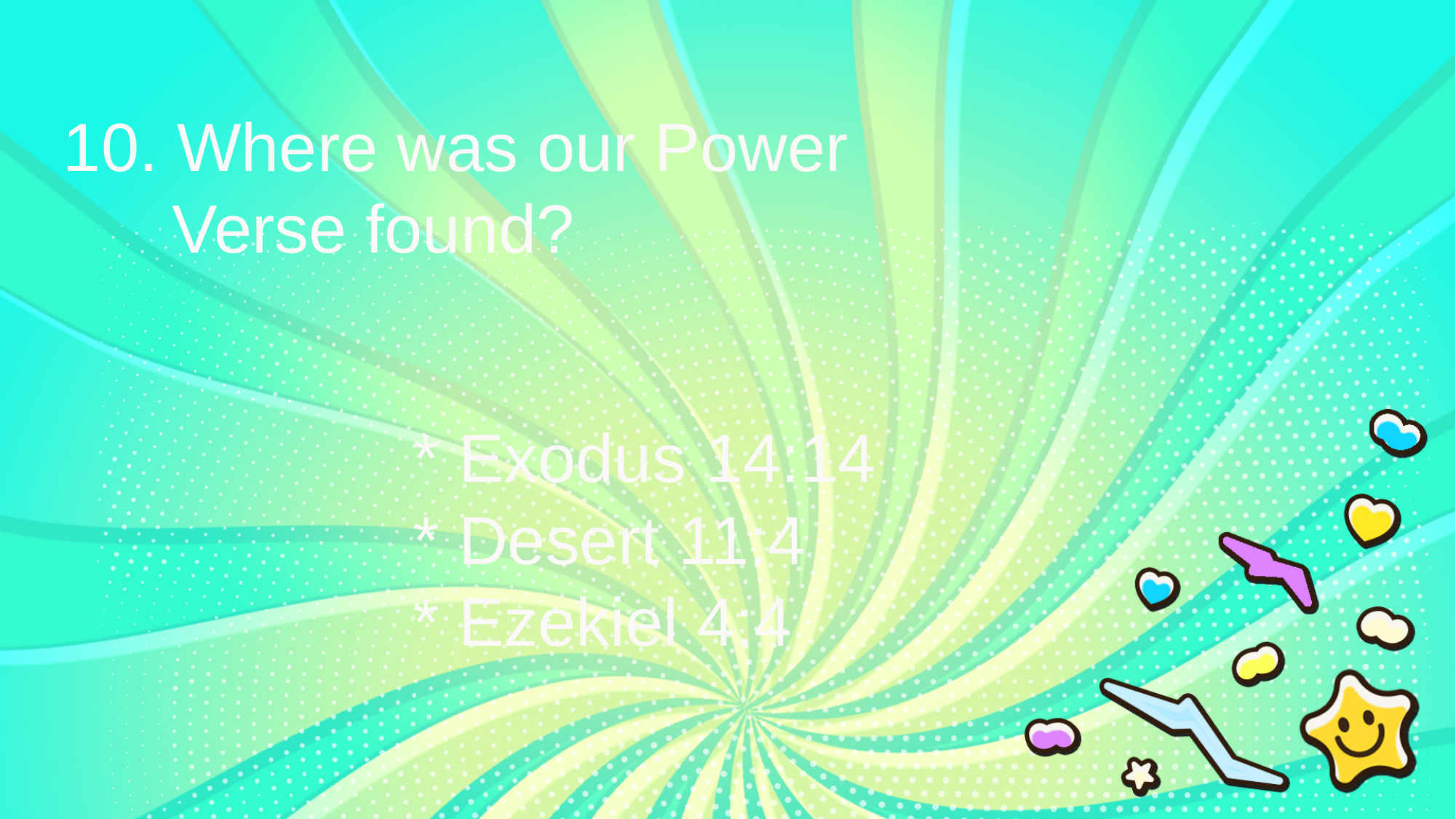

10. Where was our Power
	Verse found?
* Exodus 14:14
* Desert 11:4
* Ezekiel 4:4